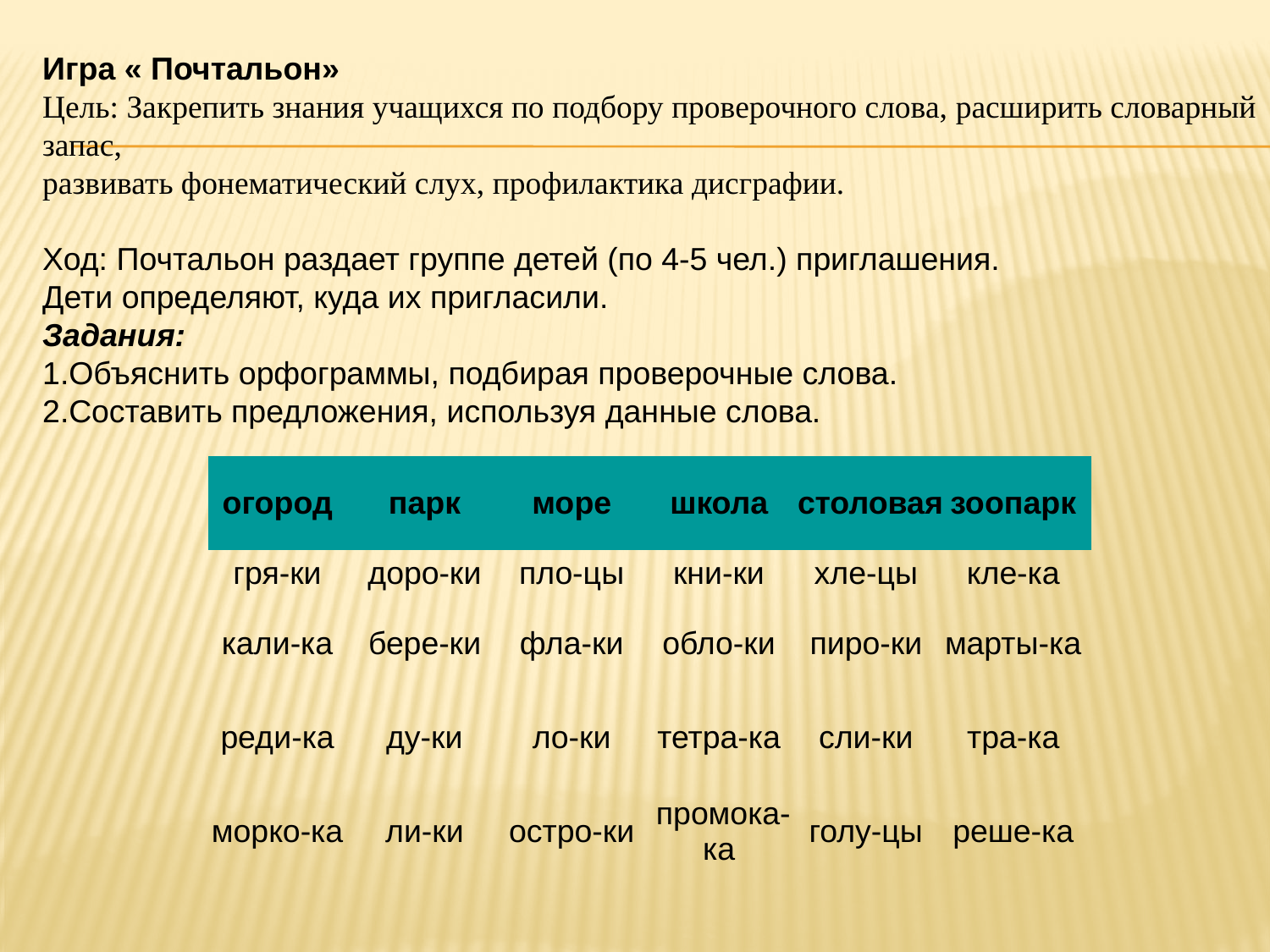

Игра « Почтальон»
Цель: Закрепить знания учащихся по подбору проверочного слова, расширить словарный запас,
развивать фонематический слух, профилактика дисграфии.

Ход: Почтальон раздает группе детей (по 4-5 чел.) приглашения.
Дети определяют, куда их пригласили.
Задания:
Объяснить орфограммы, подбирая проверочные слова.
Составить предложения, используя данные слова.

| огород | парк | море | школа | столовая | зоопарк |
| --- | --- | --- | --- | --- | --- |
| гря-ки | доро-ки | пло-цы | кни-ки | хле-цы | кле-ка |
| кали-ка | бере-ки | фла-ки | обло-ки | пиро-ки | марты-ка |
| реди-ка | ду-ки | ло-ки | тетра-ка | сли-ки | тра-ка |
| морко-ка | ли-ки | остро-ки | промока-ка | голу-цы | реше-ка |